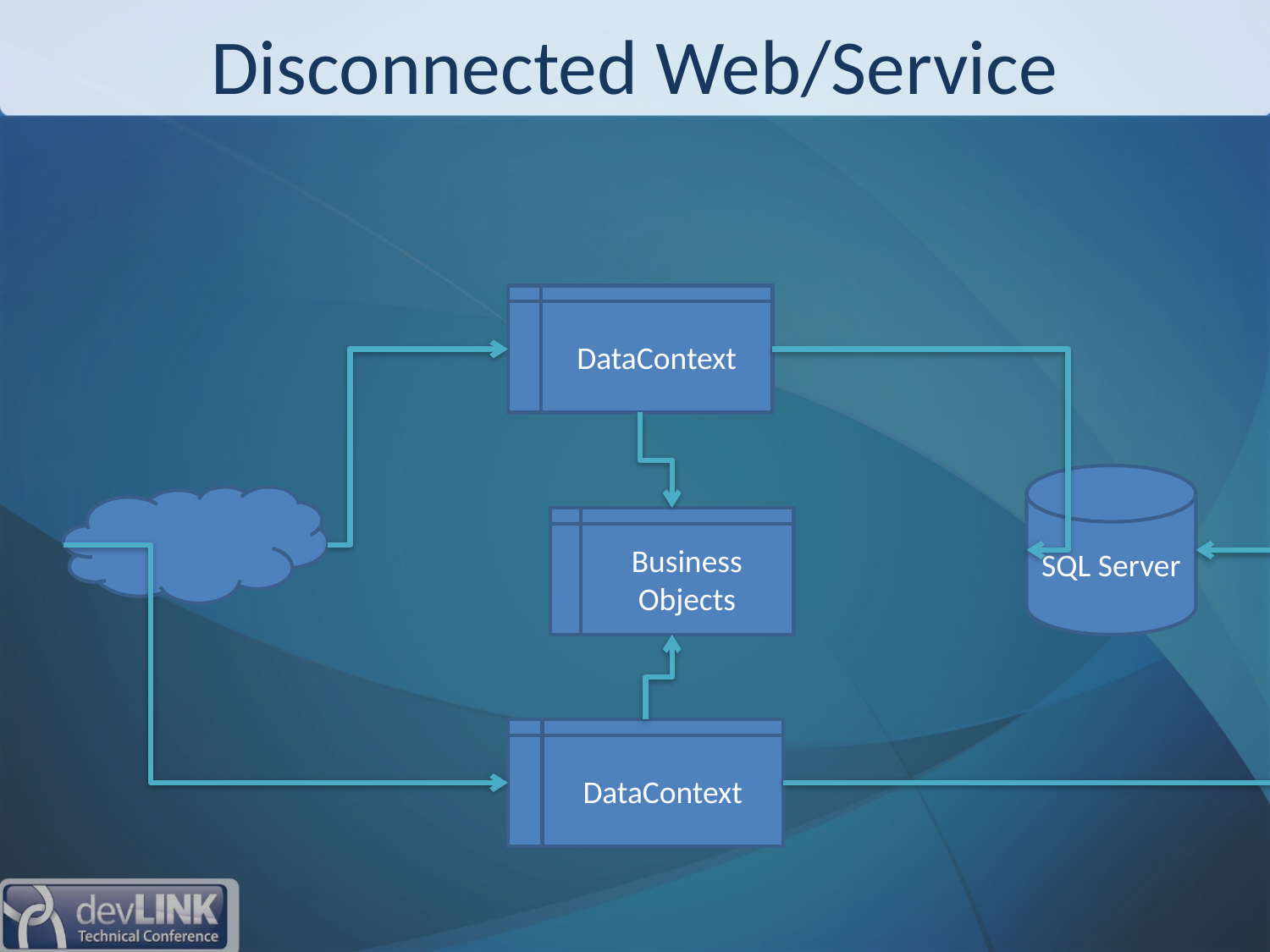

# Disconnected Web/Service
DataContext
SQL Server

Business Objects
DataContext